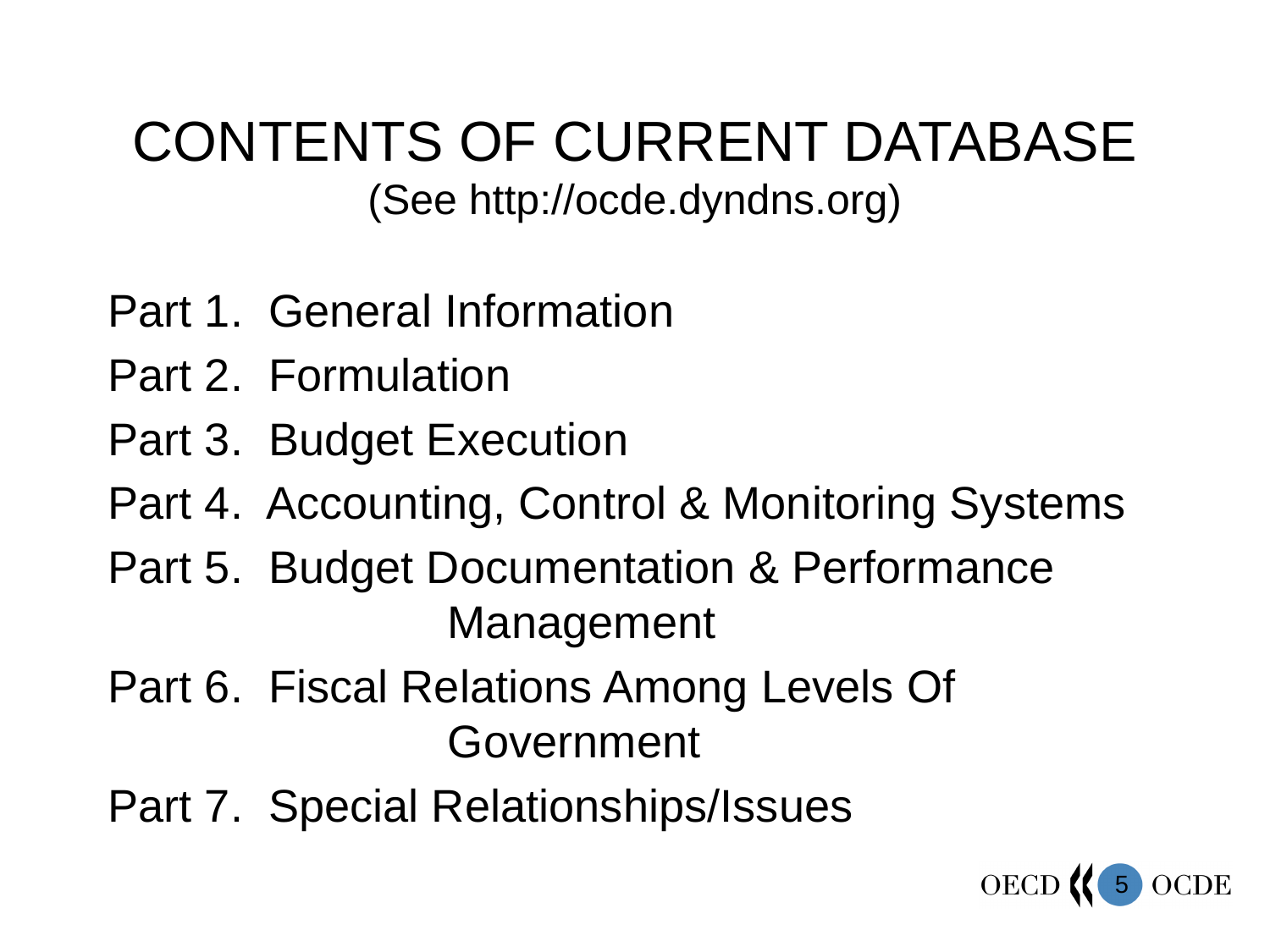

# CONTENTS OF CURRENT DATABASE (See http://ocde.dyndns.org)
Part 1.  General Information
Part 2.  Formulation
Part 3.  Budget Execution
Part 4.  Accounting, Control & Monitoring Systems
Part 5.  Budget Documentation & Performance 	 	   Management
Part 6.  Fiscal Relations Among Levels Of 	   		   Government
Part 7.  Special Relationships/Issues